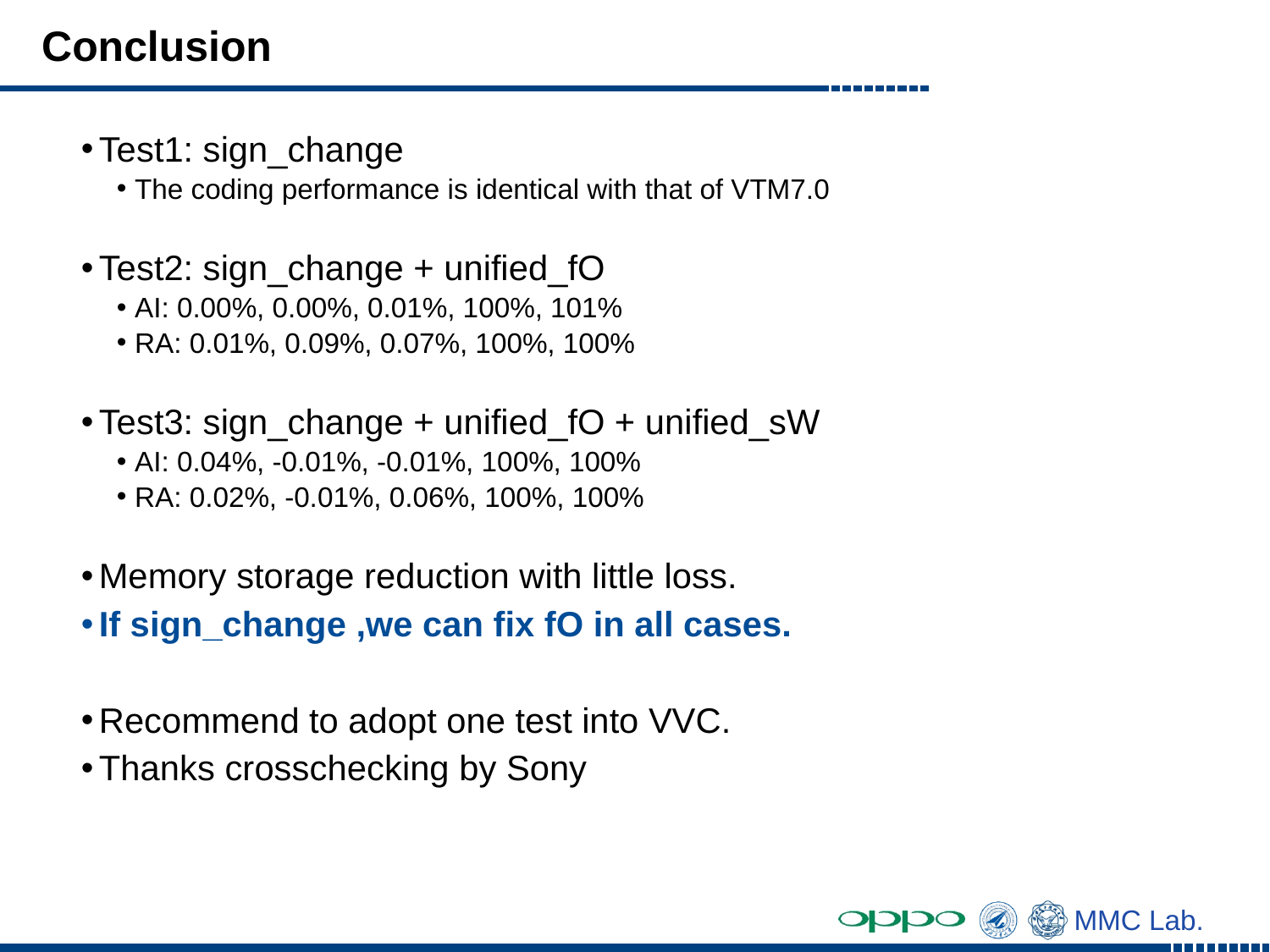

# Conclusion
Test1: sign_change
The coding performance is identical with that of VTM7.0

Test2: sign_change + unified_fO
AI: 0.00%, 0.00%, 0.01%, 100%, 101%
RA: 0.01%, 0.09%, 0.07%, 100%, 100%

Test3: sign_change + unified_fO + unified_sW
AI: 0.04%, -0.01%, -0.01%, 100%, 100%
RA: 0.02%, -0.01%, 0.06%, 100%, 100%

Memory storage reduction with little loss.
If sign_change ,we can fix fO in all cases.

Recommend to adopt one test into VVC.
Thanks crosschecking by Sony